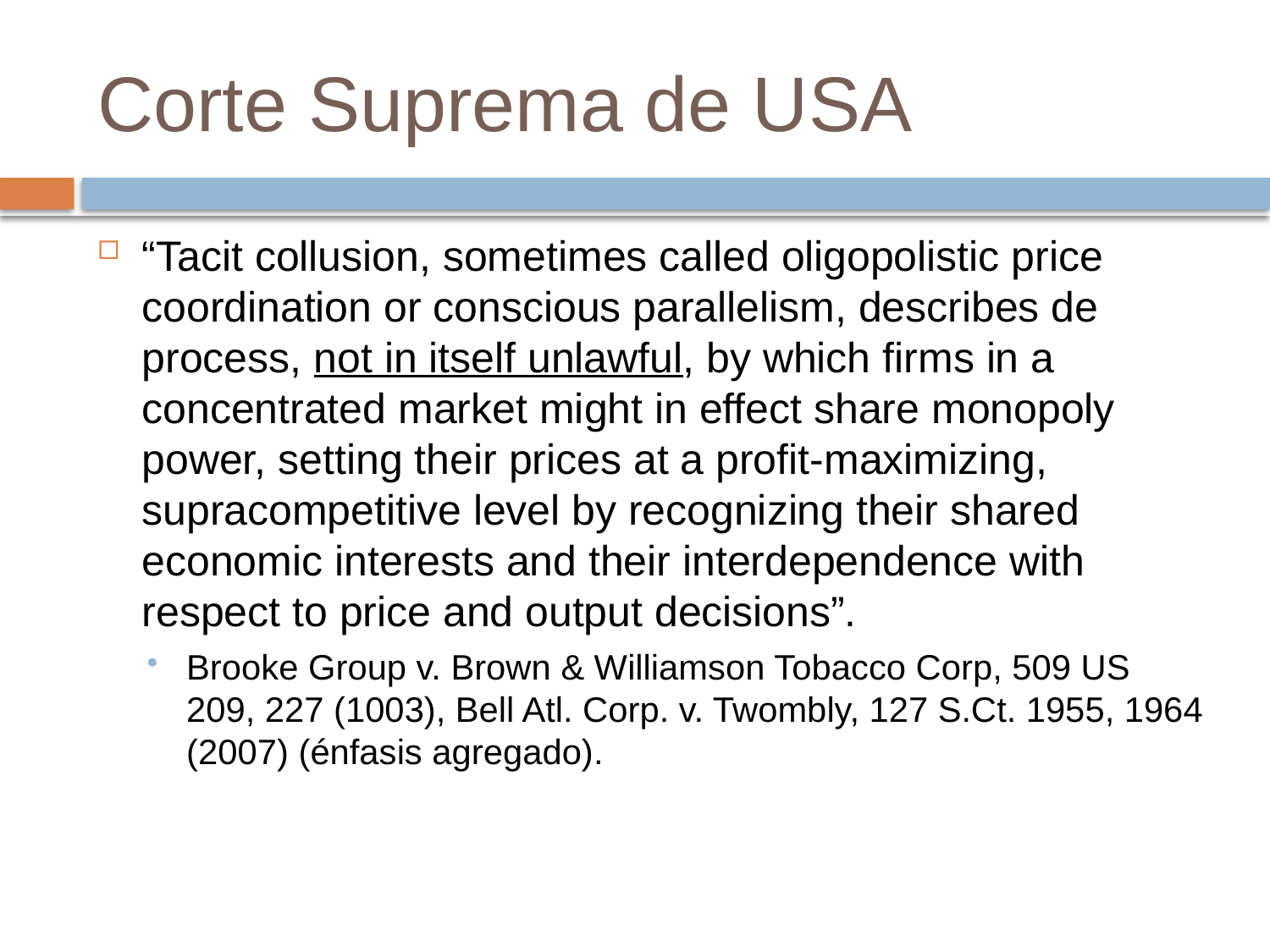

# Corte Suprema de USA
“Tacit collusion, sometimes called oligopolistic price coordination or conscious parallelism, describes de process, not in itself unlawful, by which firms in a concentrated market might in effect share monopoly power, setting their prices at a profit-maximizing, supracompetitive level by recognizing their shared economic interests and their interdependence with respect to price and output decisions”.
Brooke Group v. Brown & Williamson Tobacco Corp, 509 US 209, 227 (1003), Bell Atl. Corp. v. Twombly, 127 S.Ct. 1955, 1964 (2007) (énfasis agregado).